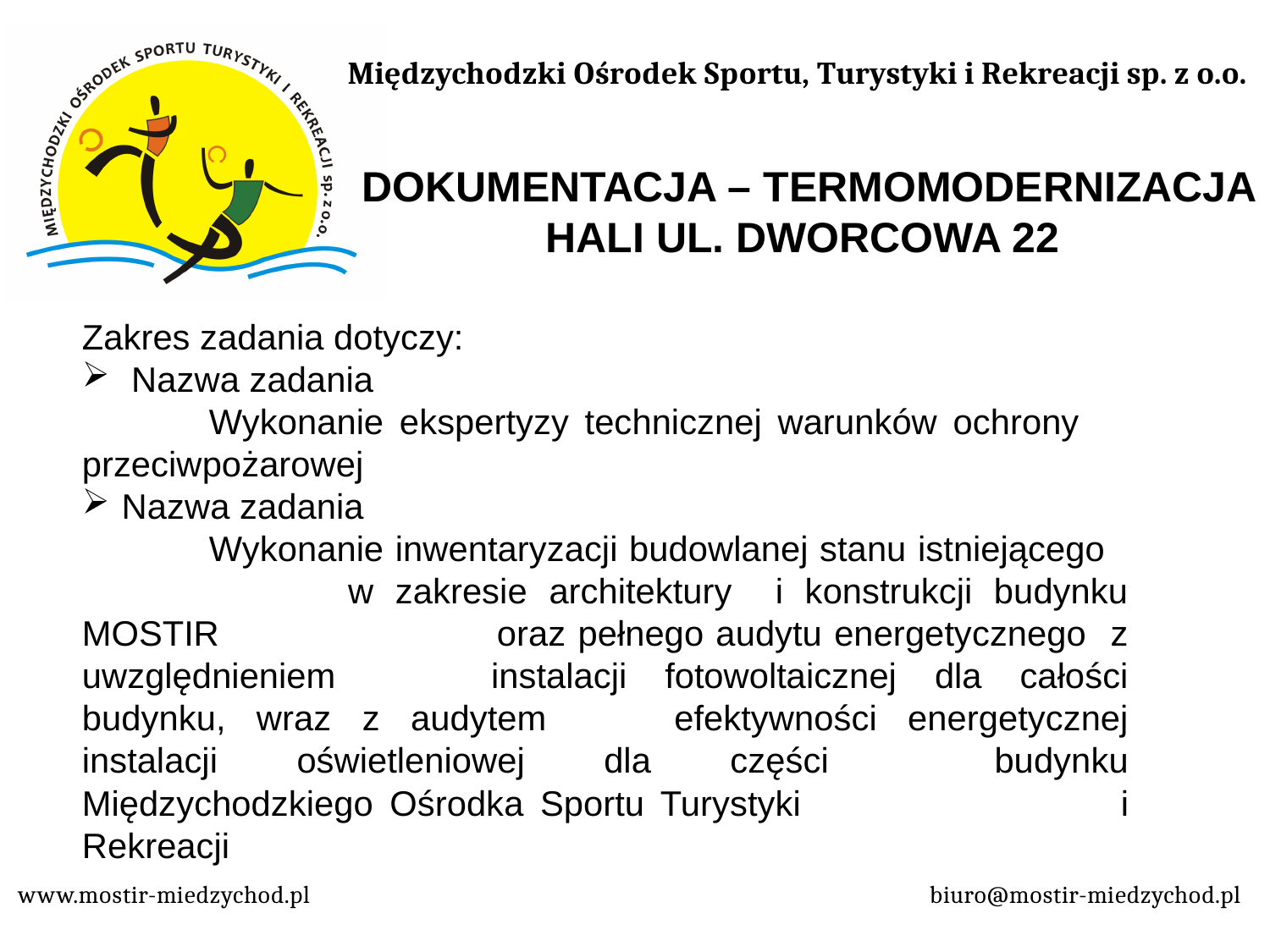

DOKUMENTACJA – TERMOMODERNIZACJA HALI UL. DWORCOWA 22
Zakres zadania dotyczy:
  Nazwa zadania
	Wykonanie ekspertyzy technicznej warunków ochrony 	przeciwpożarowej
 Nazwa zadania
	Wykonanie inwentaryzacji budowlanej stanu istniejącego   	 	w zakresie architektury  i konstrukcji budynku MOSTIR              	oraz pełnego audytu energetycznego  z uwzględnieniem 	instalacji fotowoltaicznej dla całości budynku, wraz z audytem 	efektywności energetycznej instalacji oświetleniowej dla części 	budynku Międzychodzkiego Ośrodka Sportu Turystyki                   	i Rekreacji